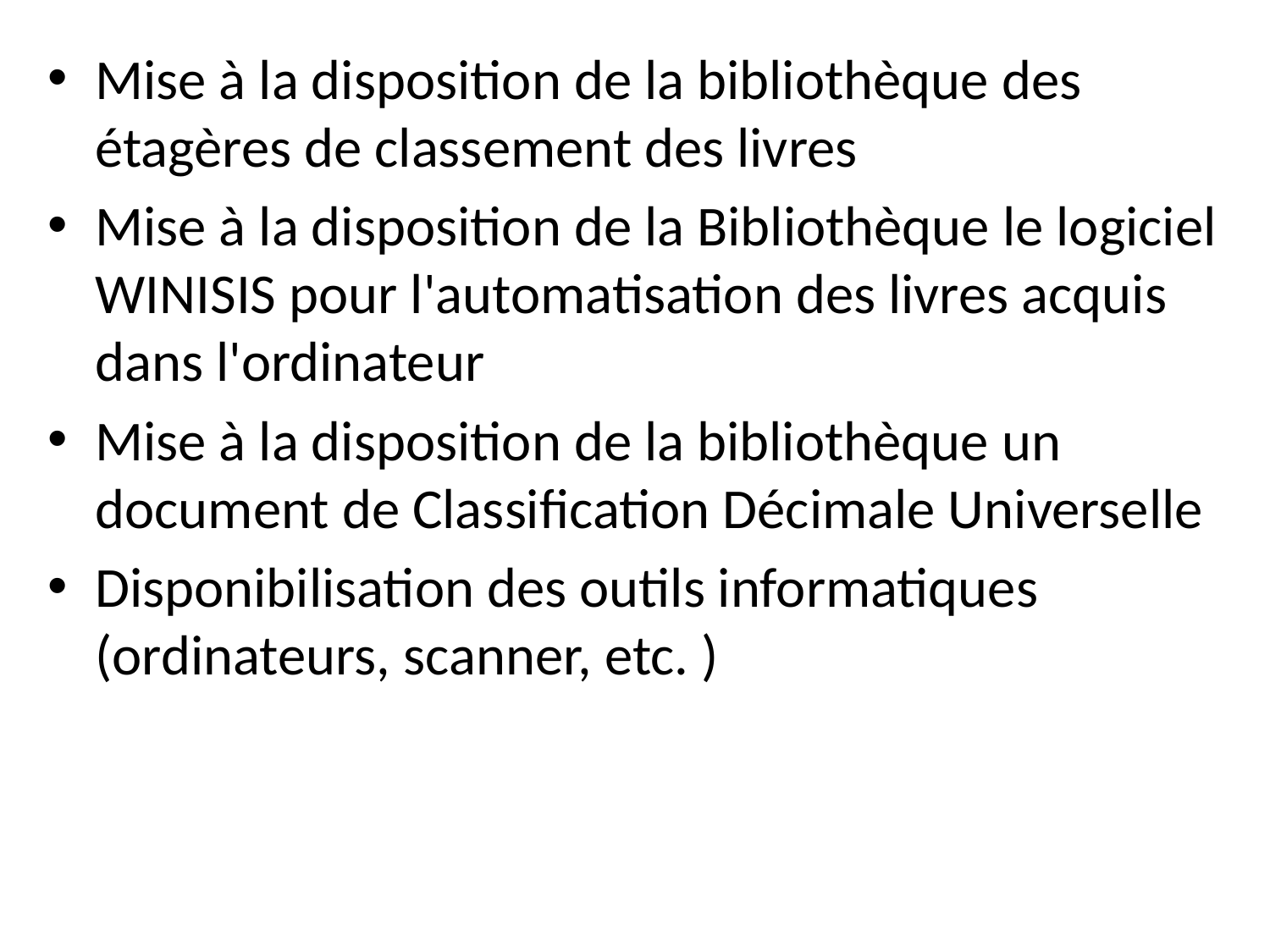

Mise à la disposition de la bibliothèque des étagères de classement des livres
Mise à la disposition de la Bibliothèque le logiciel WINISIS pour l'automatisation des livres acquis dans l'ordinateur
Mise à la disposition de la bibliothèque un document de Classification Décimale Universelle
Disponibilisation des outils informatiques (ordinateurs, scanner, etc. )